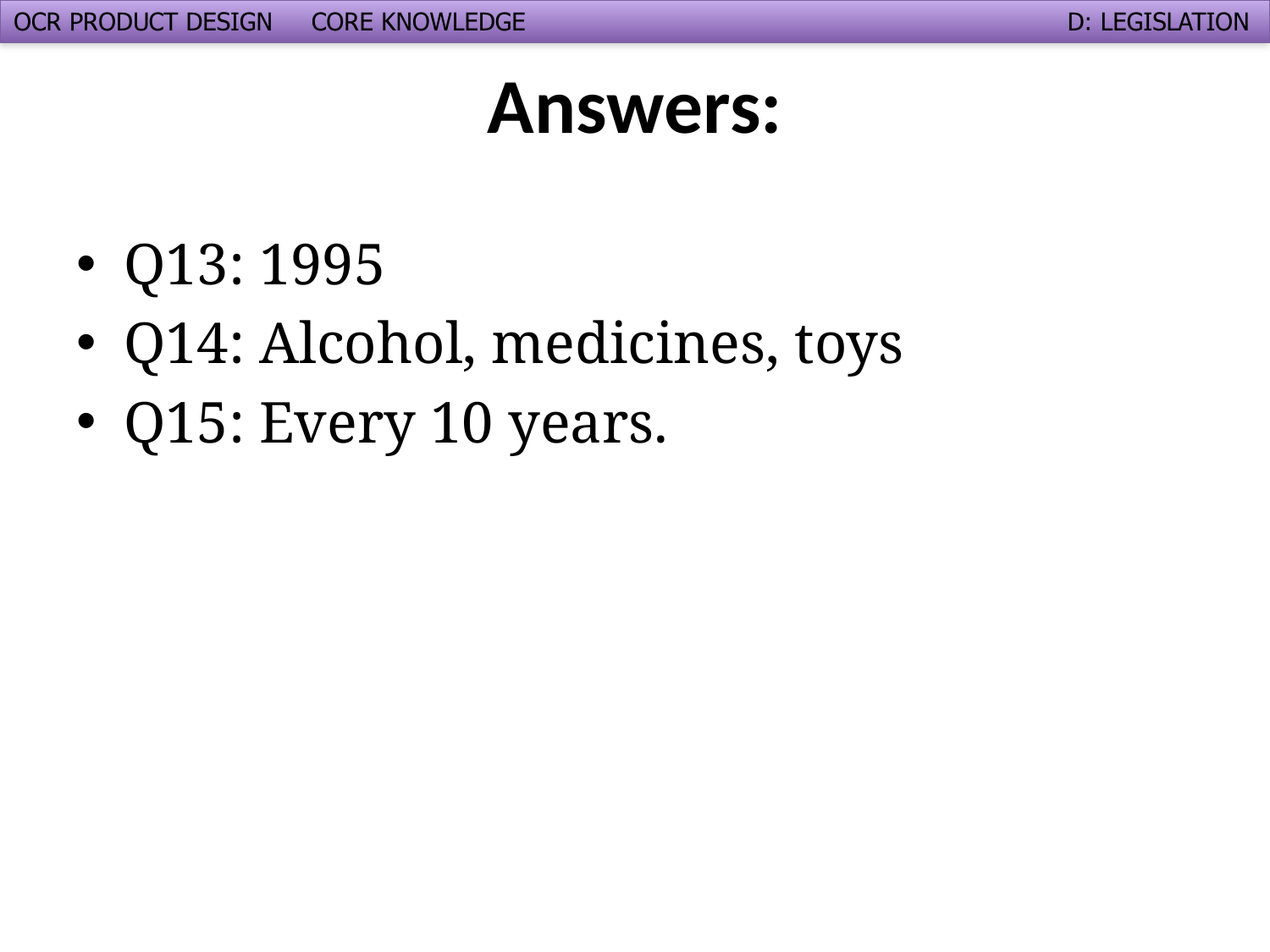

# Answers:
Q13: 1995
Q14: Alcohol, medicines, toys
Q15: Every 10 years.